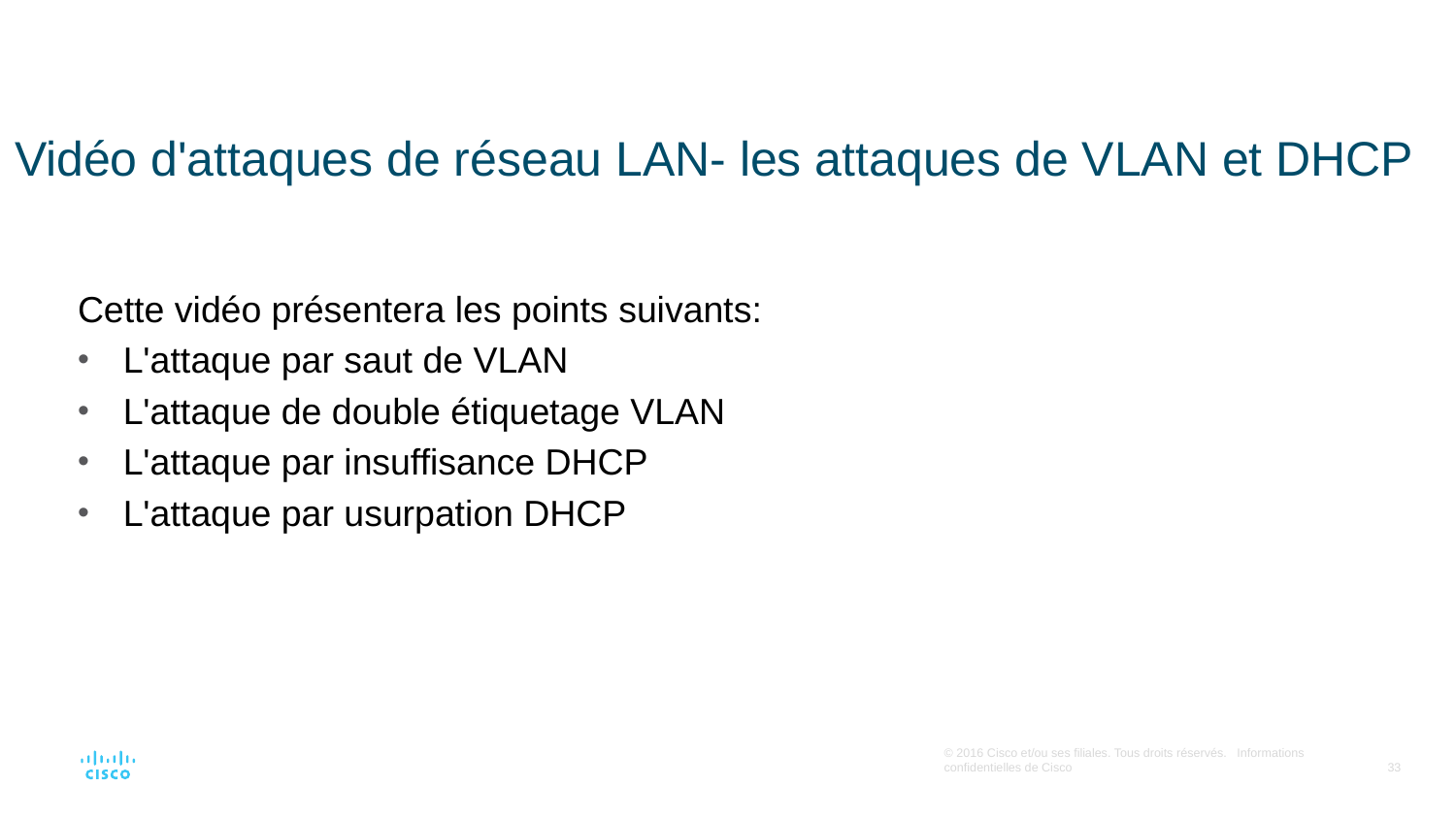

# Vidéo d'attaques de réseau LAN- les attaques de VLAN et DHCP
Cette vidéo présentera les points suivants:
L'attaque par saut de VLAN
L'attaque de double étiquetage VLAN
L'attaque par insuffisance DHCP
L'attaque par usurpation DHCP